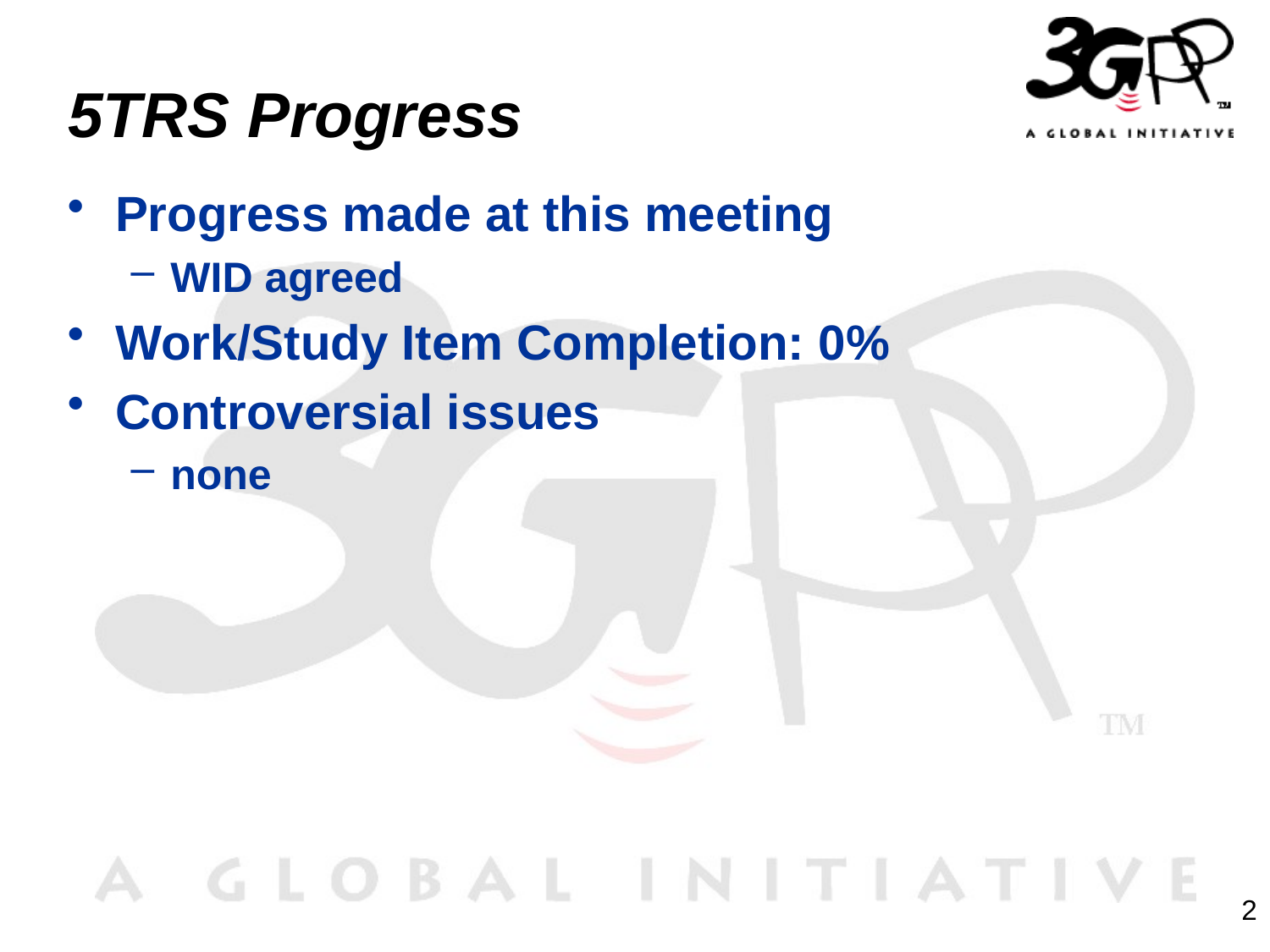

# 5TRS Progress
Progress made at this meeting
WID agreed
Work/Study Item Completion: 0%
Controversial issues
none
2